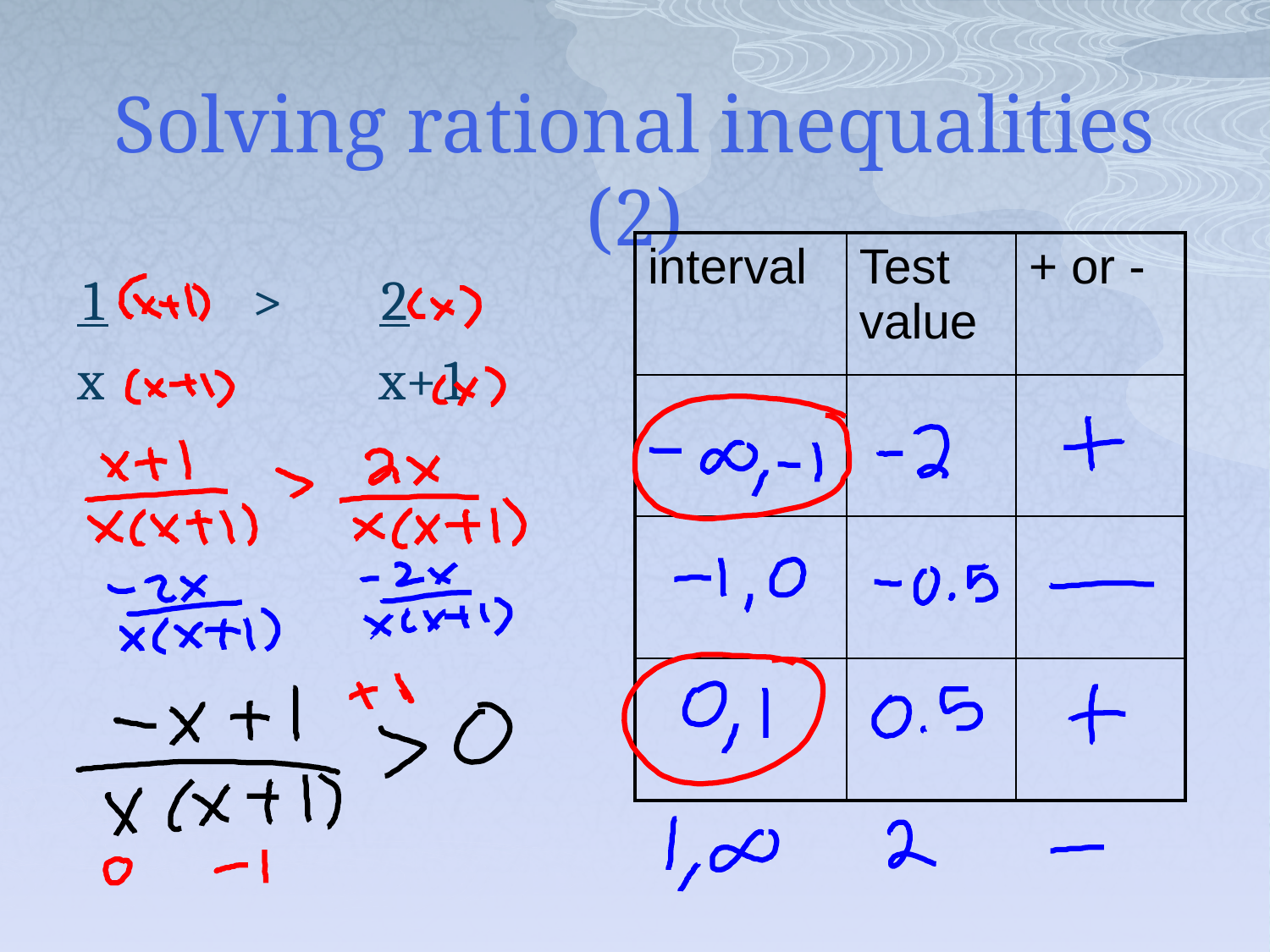

# Solving rational inequalities (2)
| interval | Test value | + or - |
| --- | --- | --- |
|  |  |  |
|  |  |  |
|  |  |  |
1		> 	2
x			x+1